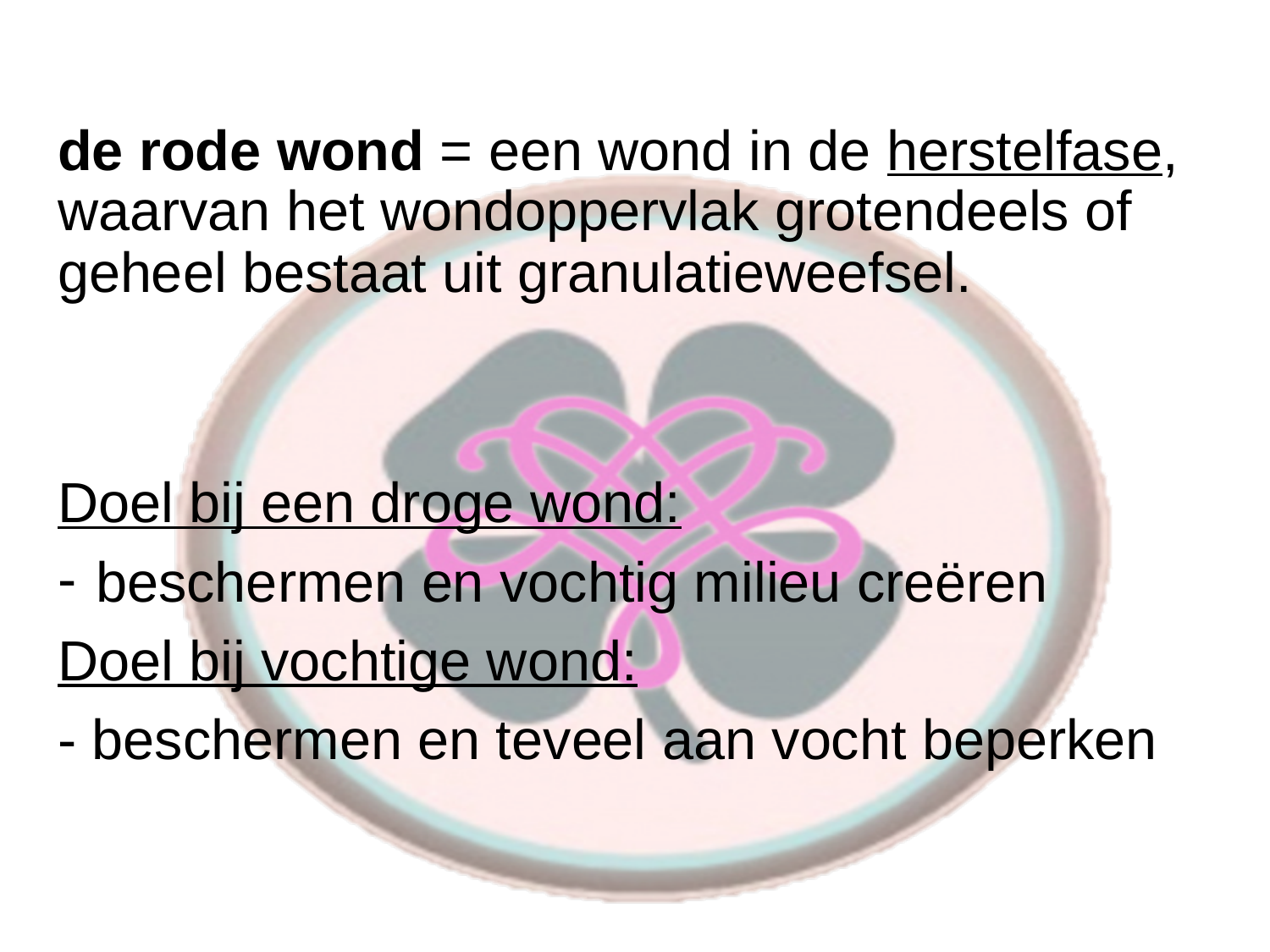

de rode wond = een wond in de herstelfase, waarvan het wondoppervlak grotendeels of geheel bestaat uit granulatieweefsel.

Doel bij een droge wond:
beschermen en vochtig milieu creëren
Doel bij vochtige wond:
- beschermen en teveel aan vocht beperken